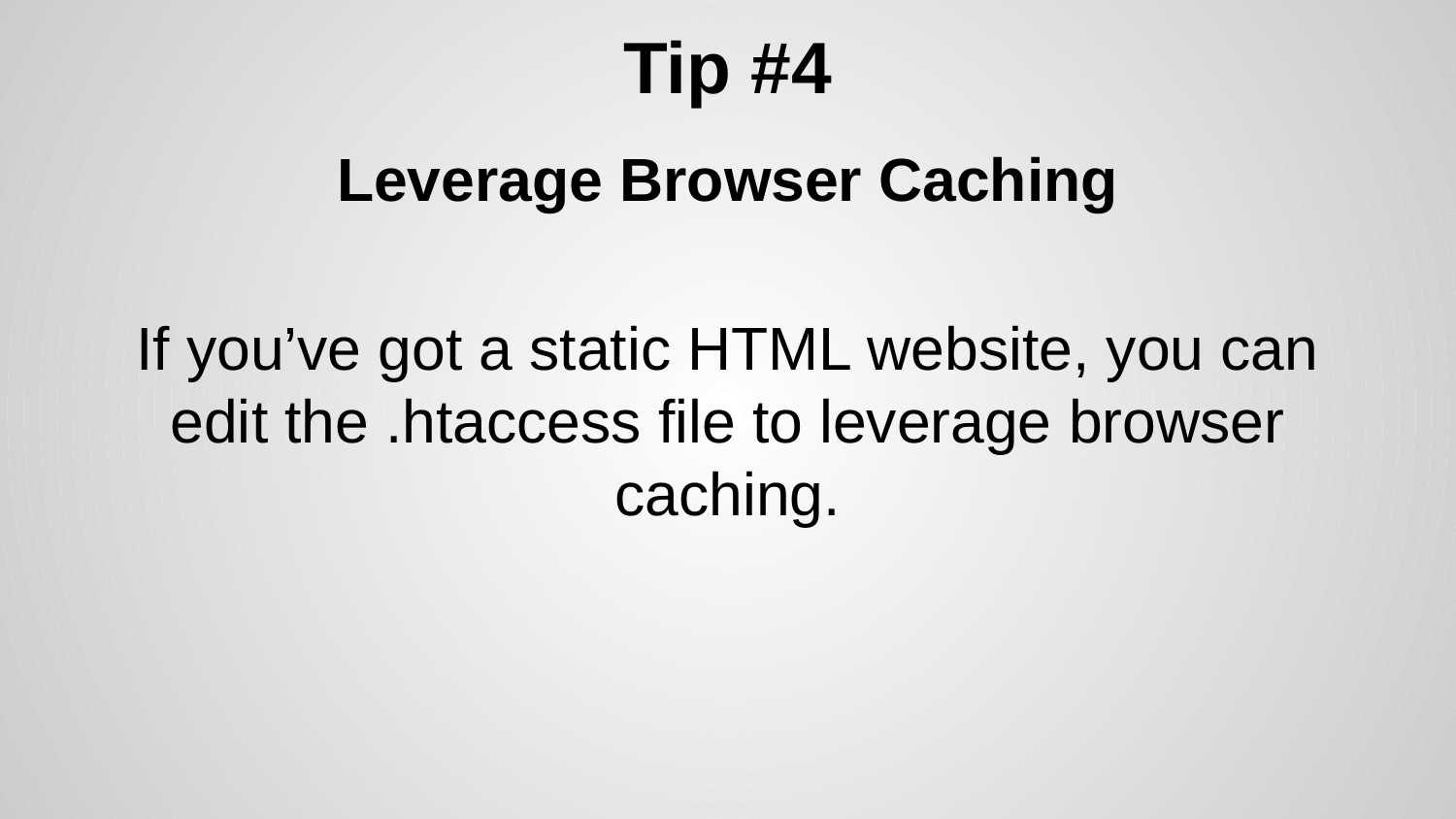

# Tip #4

Leverage Browser Caching

If you’ve got a static HTML website, you can edit the .htaccess file to leverage browser caching.